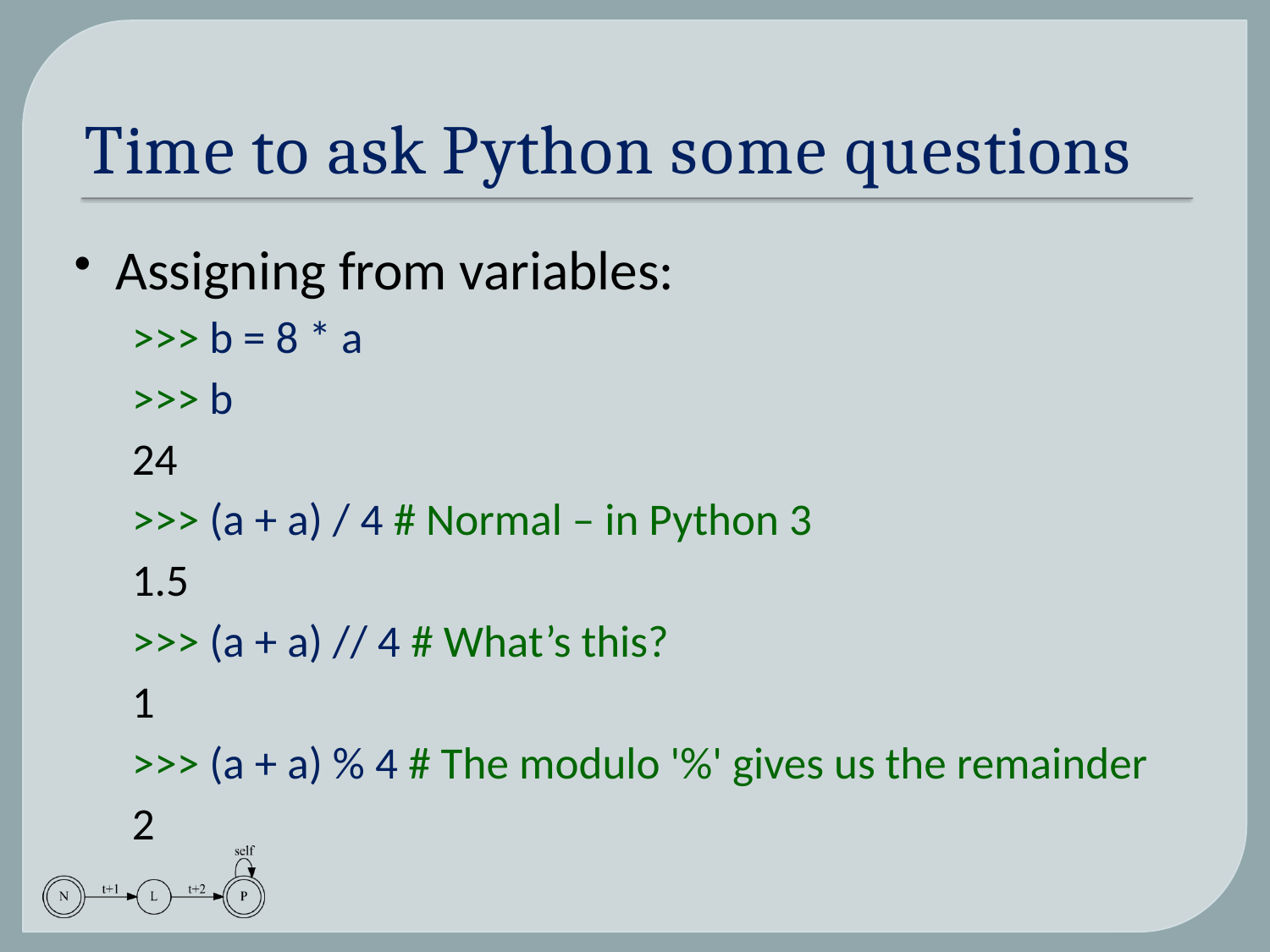

# Time to ask Python some questions
Assigning from variables:
>>> b = 8 * a
>>> b
24
>>> (a + a) / 4 # Normal – in Python 3
1.5
>>> (a + a) // 4 # What’s this?
1
>>> (a + a) % 4 # The modulo '%' gives us the remainder
2